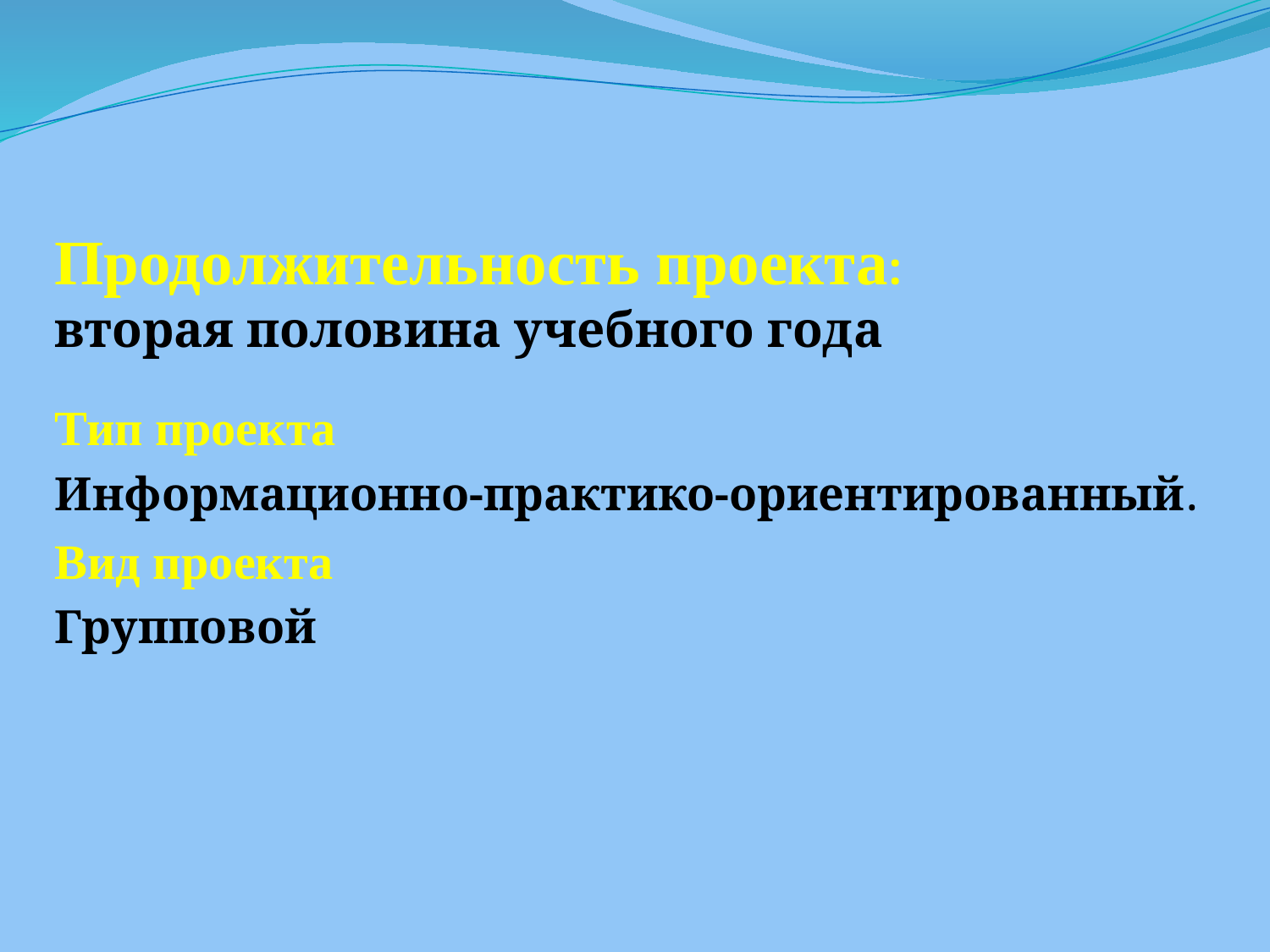

Продолжительность проекта:
вторая половина учебного года

Тип проекта
Информационно-практико-ориентированный.
Вид проекта
Групповой